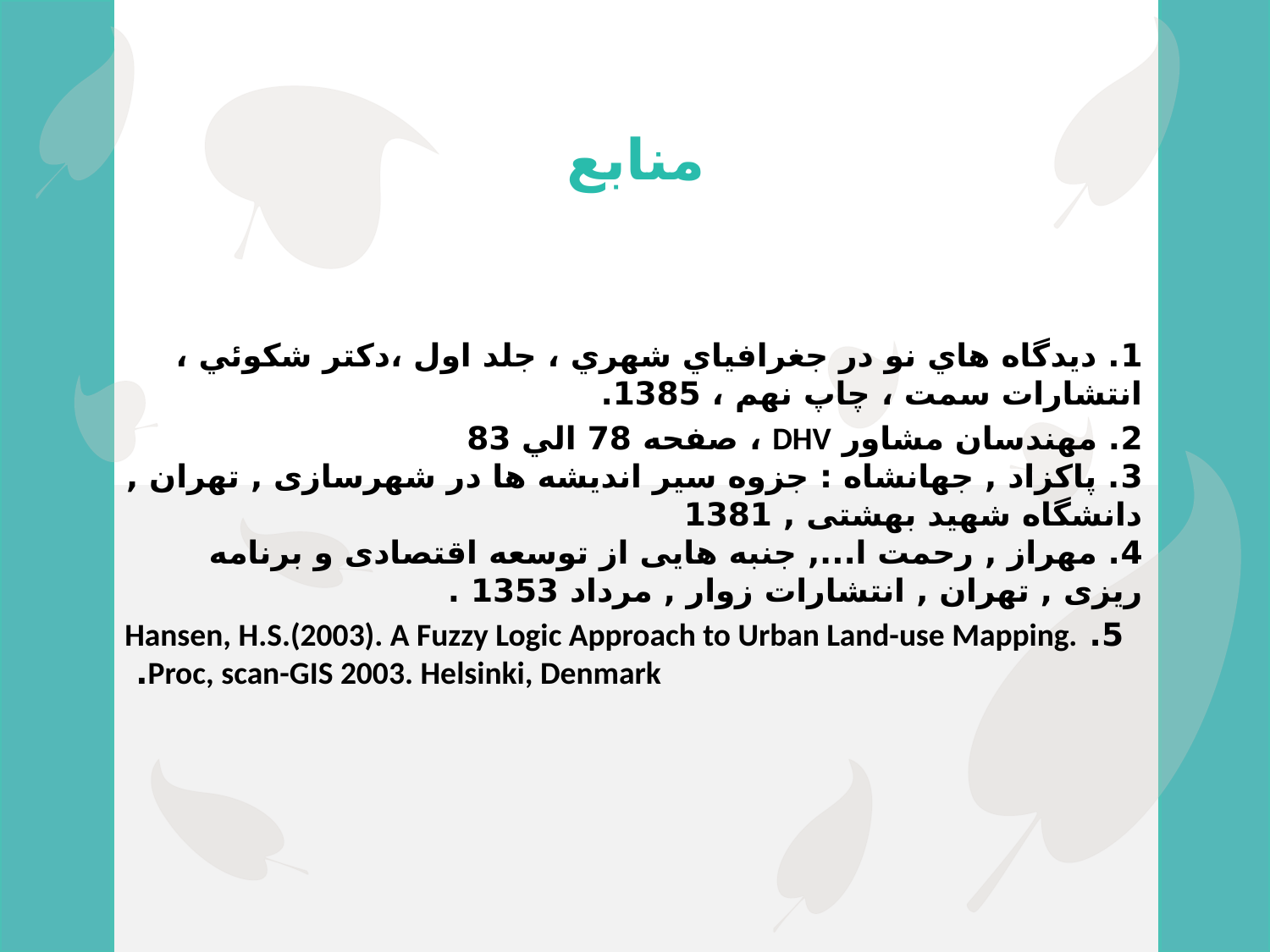

منابع
1. ديدگاه هاي نو در جغرافياي شهري ، جلد اول ،دكتر شكوئي ، انتشارات سمت ، چاپ نهم ، 1385.
2. مهندسان مشاور DHV ، صفحه 78 الي 83
3. پاکزاد , جهانشاه : جزوه سیر اندیشه ها در شهرسازی , تهران , دانشگاه شهید بهشتی , 1381
4. مهراز , رحمت ا..., جنبه هایی از توسعه اقتصادی و برنامه ریزی , تهران , انتشارات زوار , مرداد 1353 .
5. Hansen, H.S.(2003). A Fuzzy Logic Approach to Urban Land-use Mapping. Proc, scan-GIS 2003. Helsinki, Denmark.